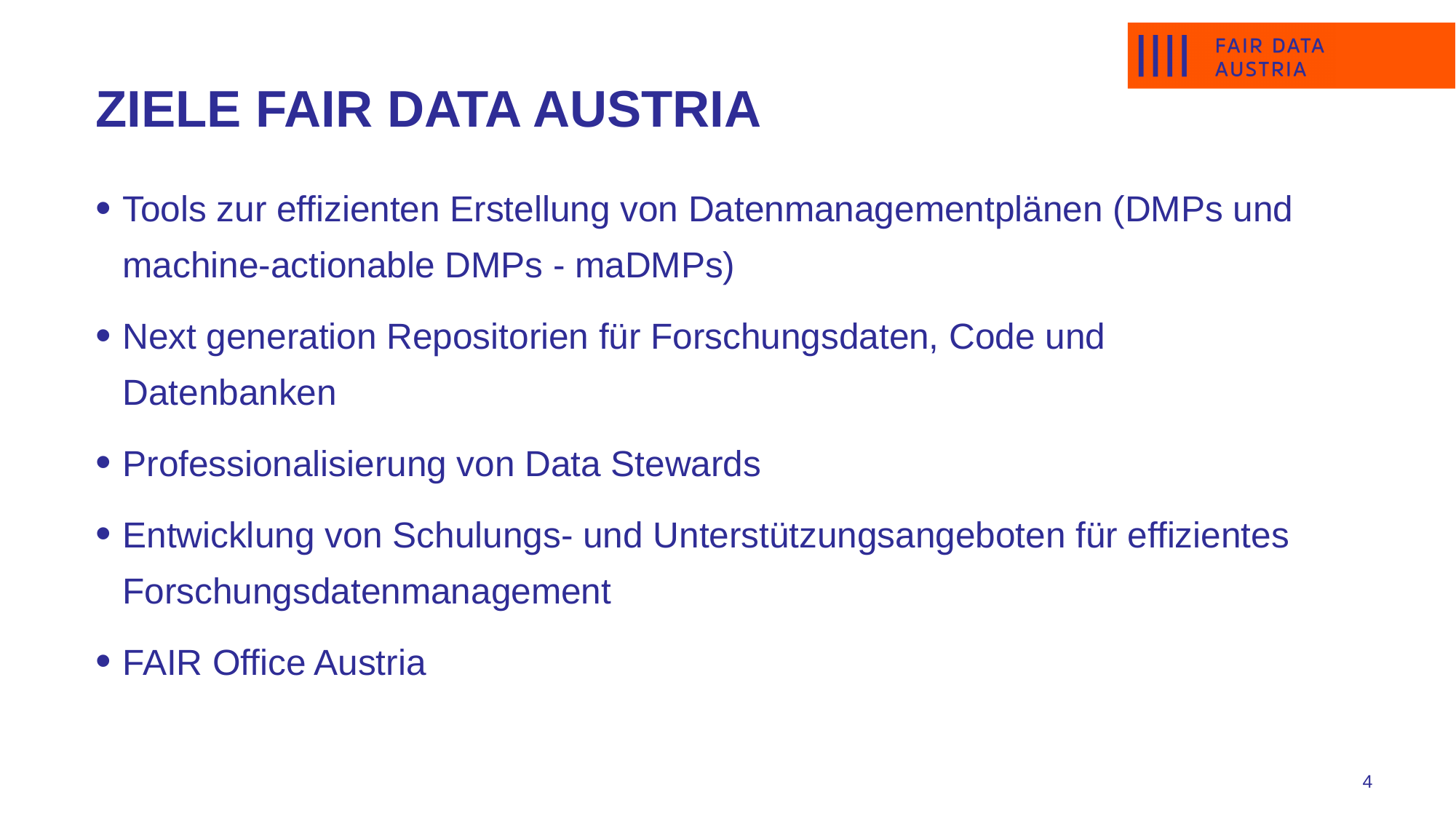

# ziele fair data austria
Tools zur effizienten Erstellung von Datenmanagementplänen (DMPs und machine-actionable DMPs - maDMPs)
Next generation Repositorien für Forschungsdaten, Code und Datenbanken
Professionalisierung von Data Stewards
Entwicklung von Schulungs- und Unterstützungsangeboten für effizientes Forschungsdatenmanagement
FAIR Office Austria